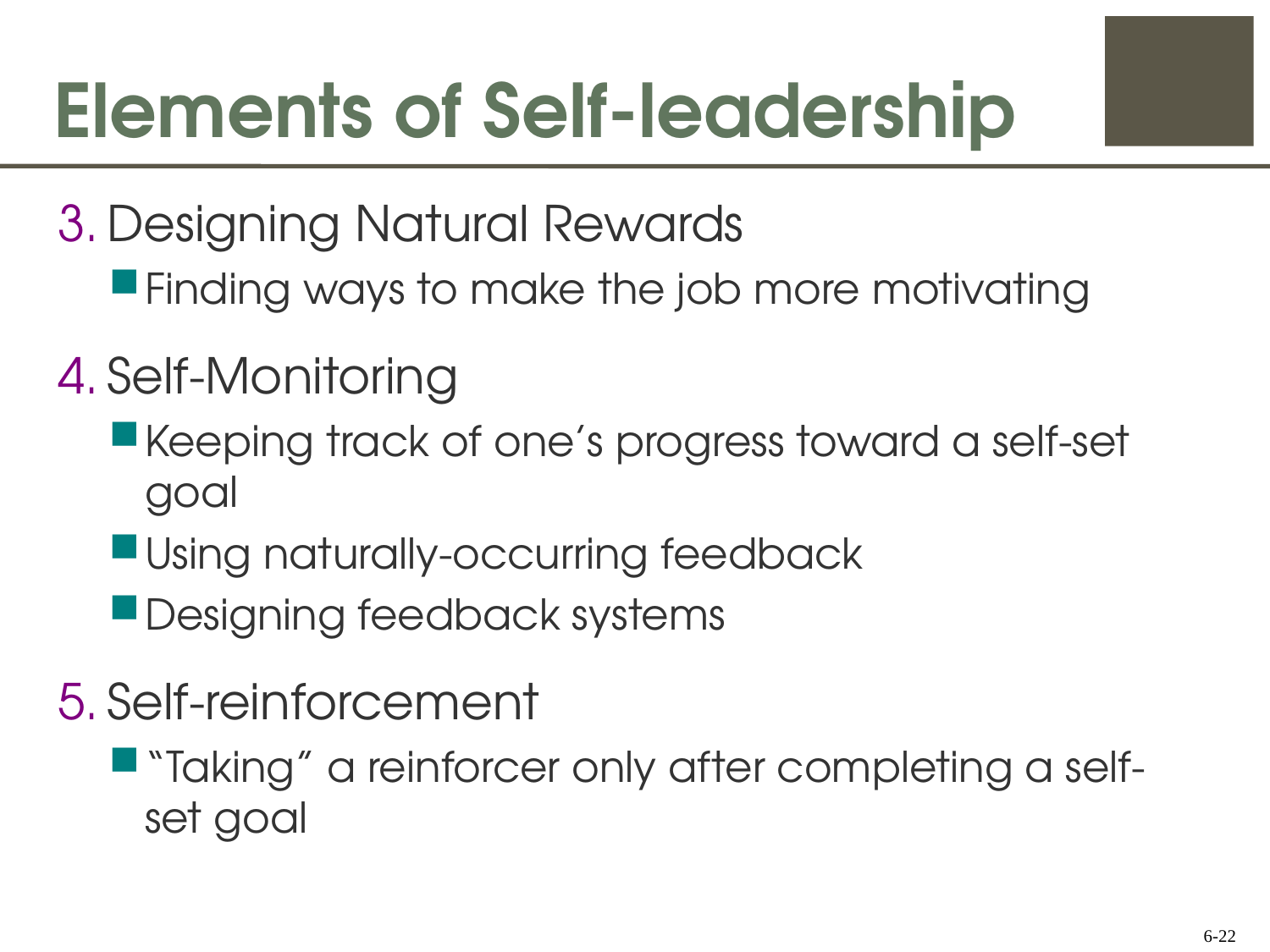

# Elements of Self-leadership
Designing Natural Rewards
Finding ways to make the job more motivating
Self-Monitoring
Keeping track of one’s progress toward a self-set goal
Using naturally-occurring feedback
Designing feedback systems
Self-reinforcement
“Taking” a reinforcer only after completing a self-set goal